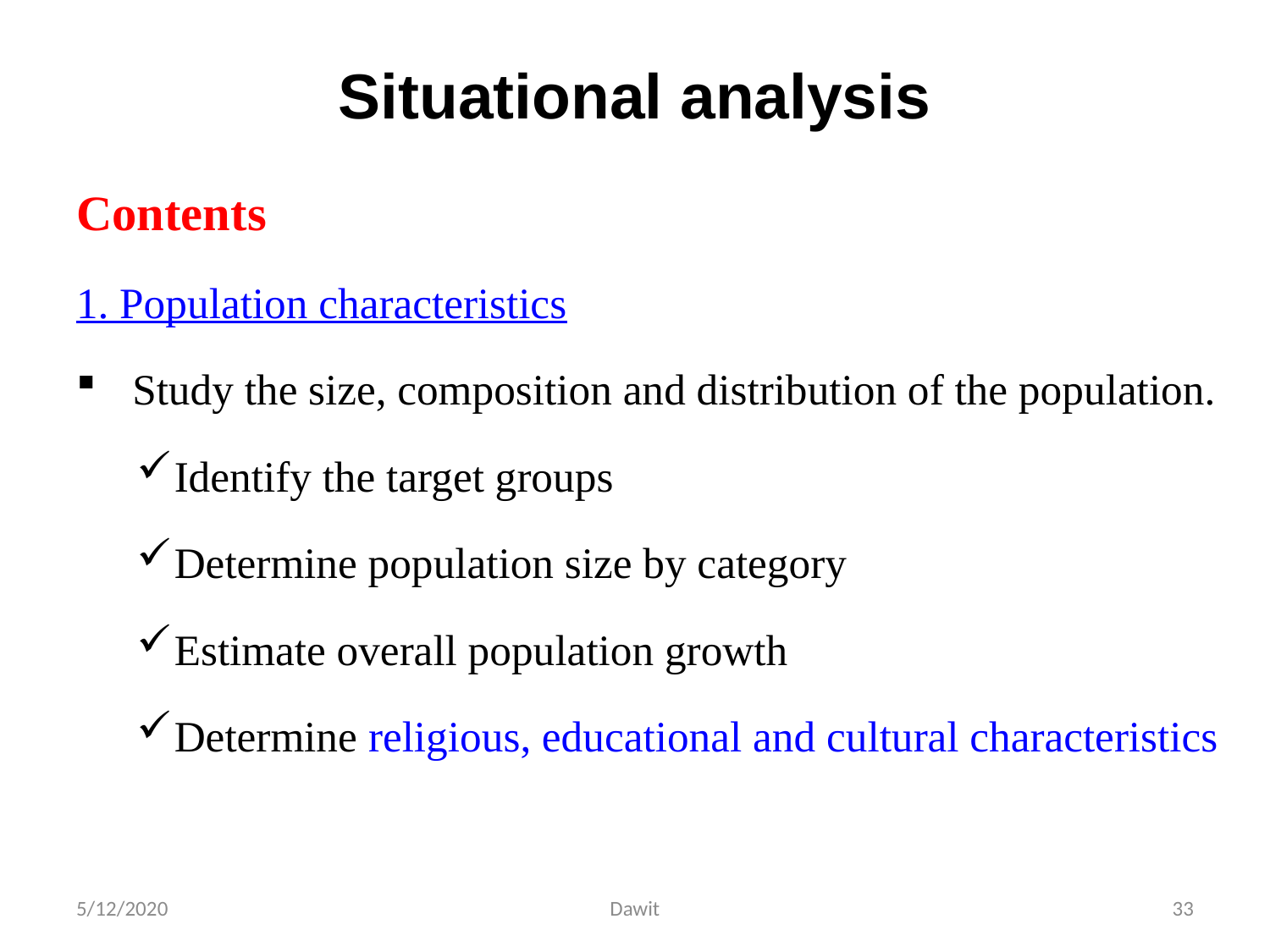

# Situational analysis
Contents
1. Population characteristics
 Study the size, composition and distribution of the population.
Identify the target groups
Determine population size by category
Estimate overall population growth
Determine religious, educational and cultural characteristics
5/12/2020
Dawit
33